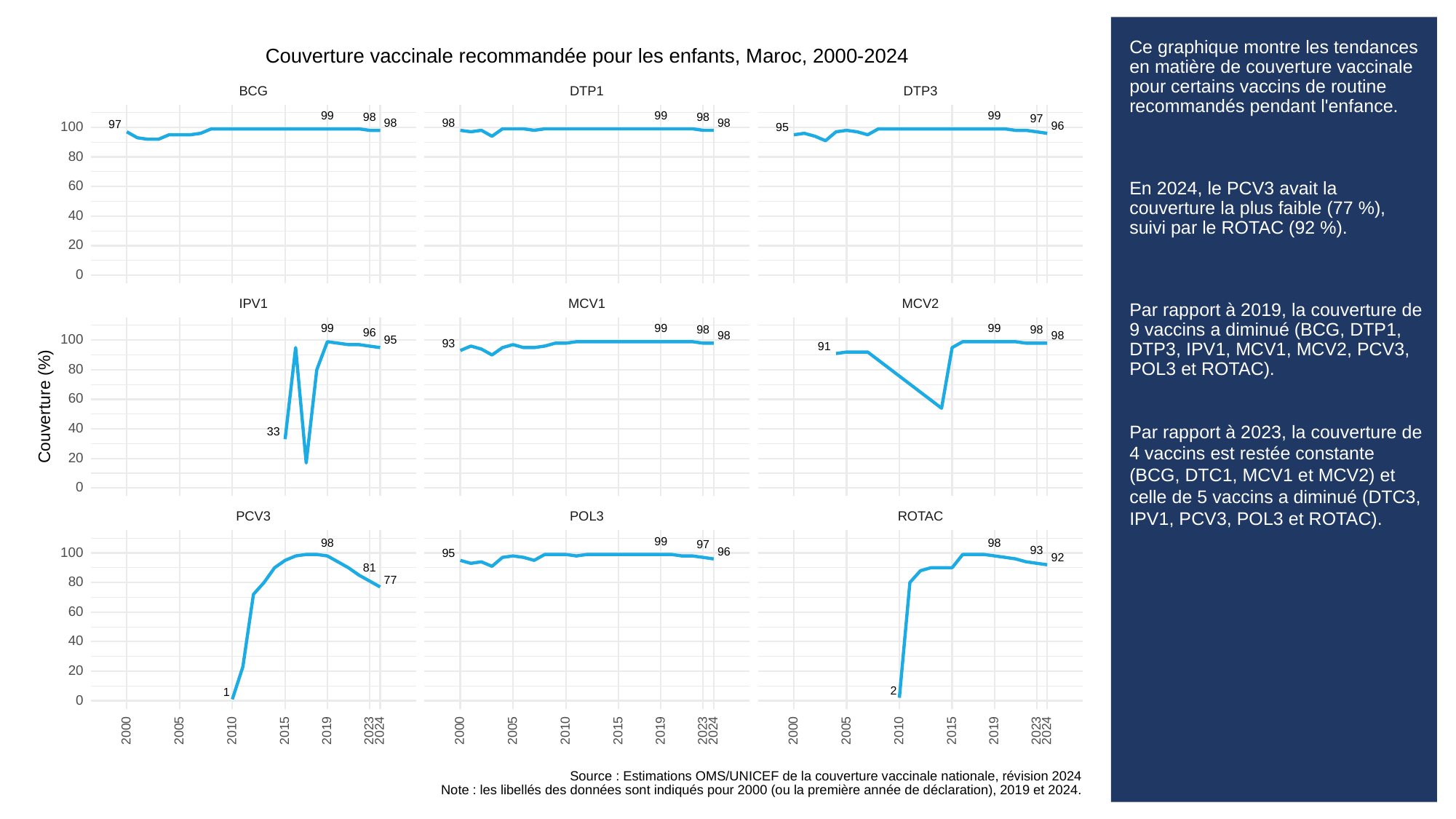

# Ce graphique montre les tendances en matière de couverture vaccinale pour certains vaccins de routine recommandés pendant l'enfance.

En 2024, le PCV3 avait la couverture la plus faible (77 %), suivi par le ROTAC (92 %).

Par rapport à 2019, la couverture de 9 vaccins a diminué (BCG, DTP1, DTP3, IPV1, MCV1, MCV2, PCV3, POL3 et ROTAC).

Par rapport à 2023, la couverture de 4 vaccins est restée constante (BCG, DTC1, MCV1 et MCV2) et celle de 5 vaccins a diminué (DTC3, IPV1, PCV3, POL3 et ROTAC).

Couverture vaccinale recommandée pour les enfants, Maroc, 2000-2024
BCG
DTP3
DTP1

99
99
99

98
98
97
98
98
98
97
96
100
95

80

60

40

20

0

MCV1
MCV2
IPV1

99
99
99

98
98
96
98
98
100
95
93

91

80

60
Couverture (%)

40
33

20

0

POL3
PCV3
ROTAC

99

98
98
97
93
96
100
95

92

81

77
80

60

40

20

2
1
0

2023
2023
2023
2000
2005
2010
2015
2019
2024
2000
2005
2010
2015
2019
2024
2000
2005
2010
2015
2019
2024
Source : Estimations OMS/UNICEF de la couverture vaccinale nationale, révision 2024
Note : les libellés des données sont indiqués pour 2000 (ou la première année de déclaration), 2019 et 2024.